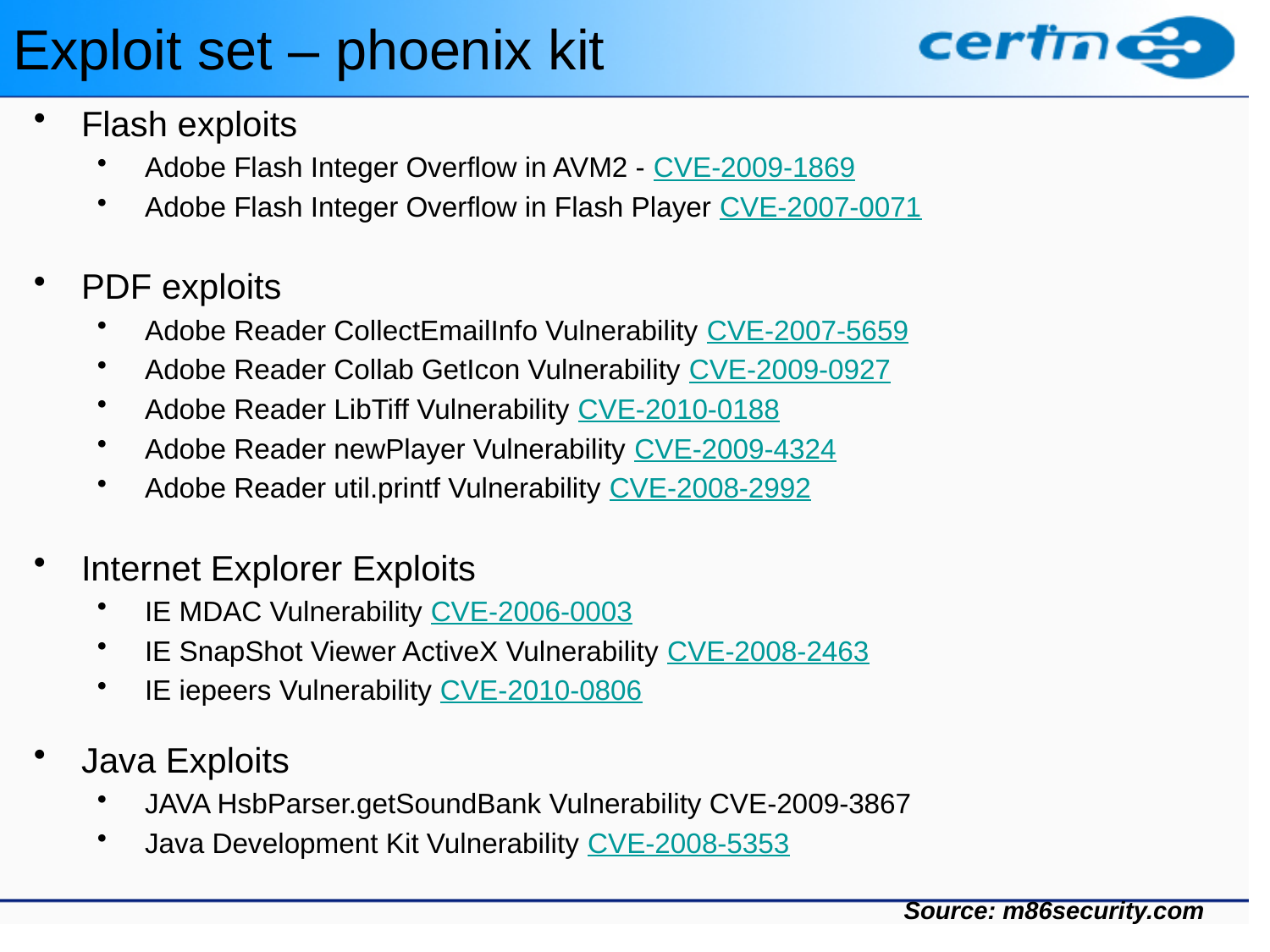

Exploit set – phoenix kit
Flash exploits
Adobe Flash Integer Overflow in AVM2 - CVE-2009-1869
Adobe Flash Integer Overflow in Flash Player CVE-2007-0071

PDF exploits
Adobe Reader CollectEmailInfo Vulnerability CVE-2007-5659
Adobe Reader Collab GetIcon Vulnerability CVE-2009-0927
Adobe Reader LibTiff Vulnerability CVE-2010-0188
Adobe Reader newPlayer Vulnerability CVE-2009-4324
Adobe Reader util.printf Vulnerability CVE-2008-2992

Internet Explorer Exploits
IE MDAC Vulnerability CVE-2006-0003
IE SnapShot Viewer ActiveX Vulnerability CVE-2008-2463
IE iepeers Vulnerability CVE-2010-0806

Java Exploits
JAVA HsbParser.getSoundBank Vulnerability CVE-2009-3867
Java Development Kit Vulnerability CVE-2008-5353

Source: m86security.com